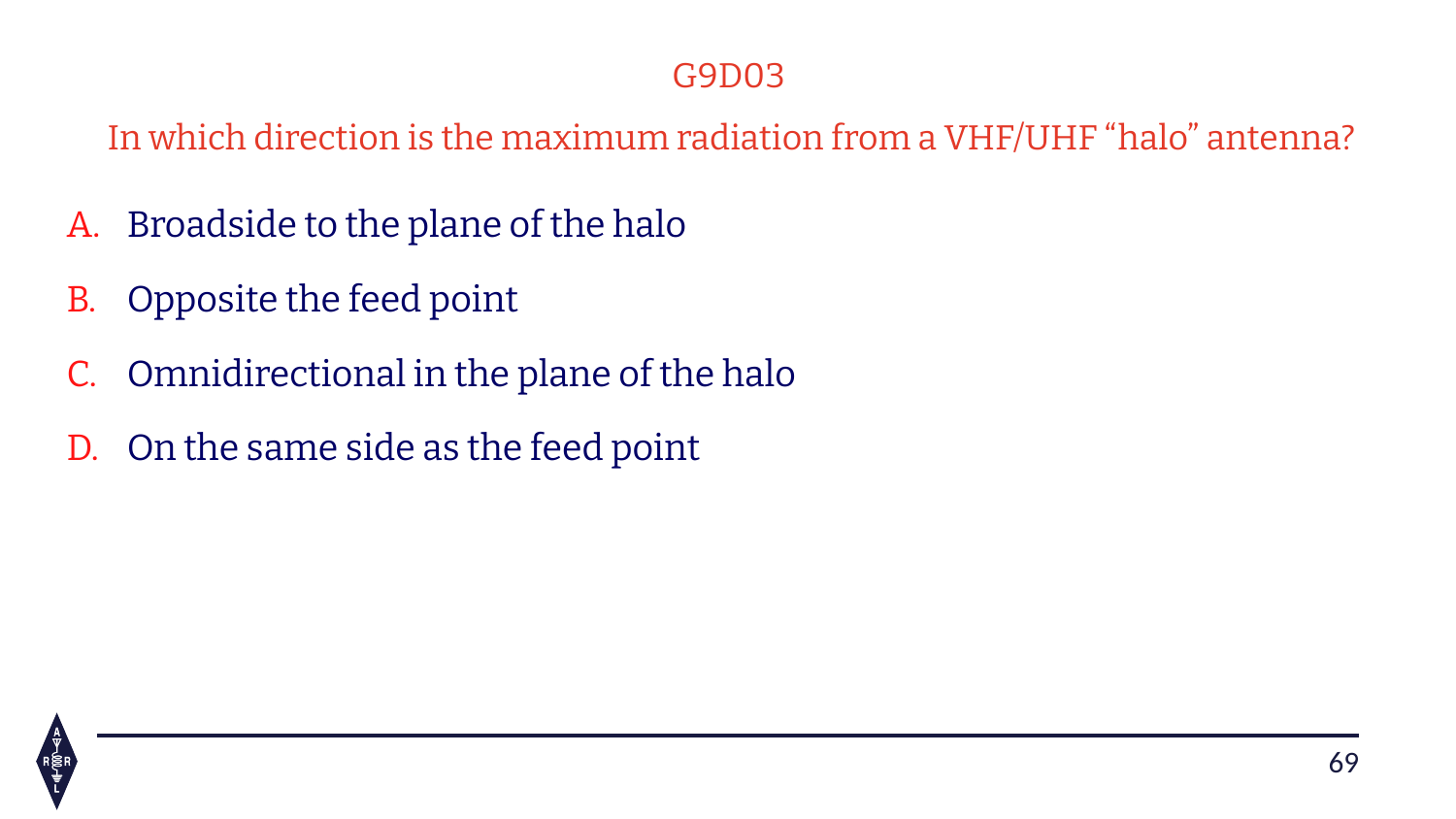

G9D03
In which direction is the maximum radiation from a VHF/UHF “halo” antenna?
Broadside to the plane of the halo
Opposite the feed point
Omnidirectional in the plane of the halo
On the same side as the feed point
69